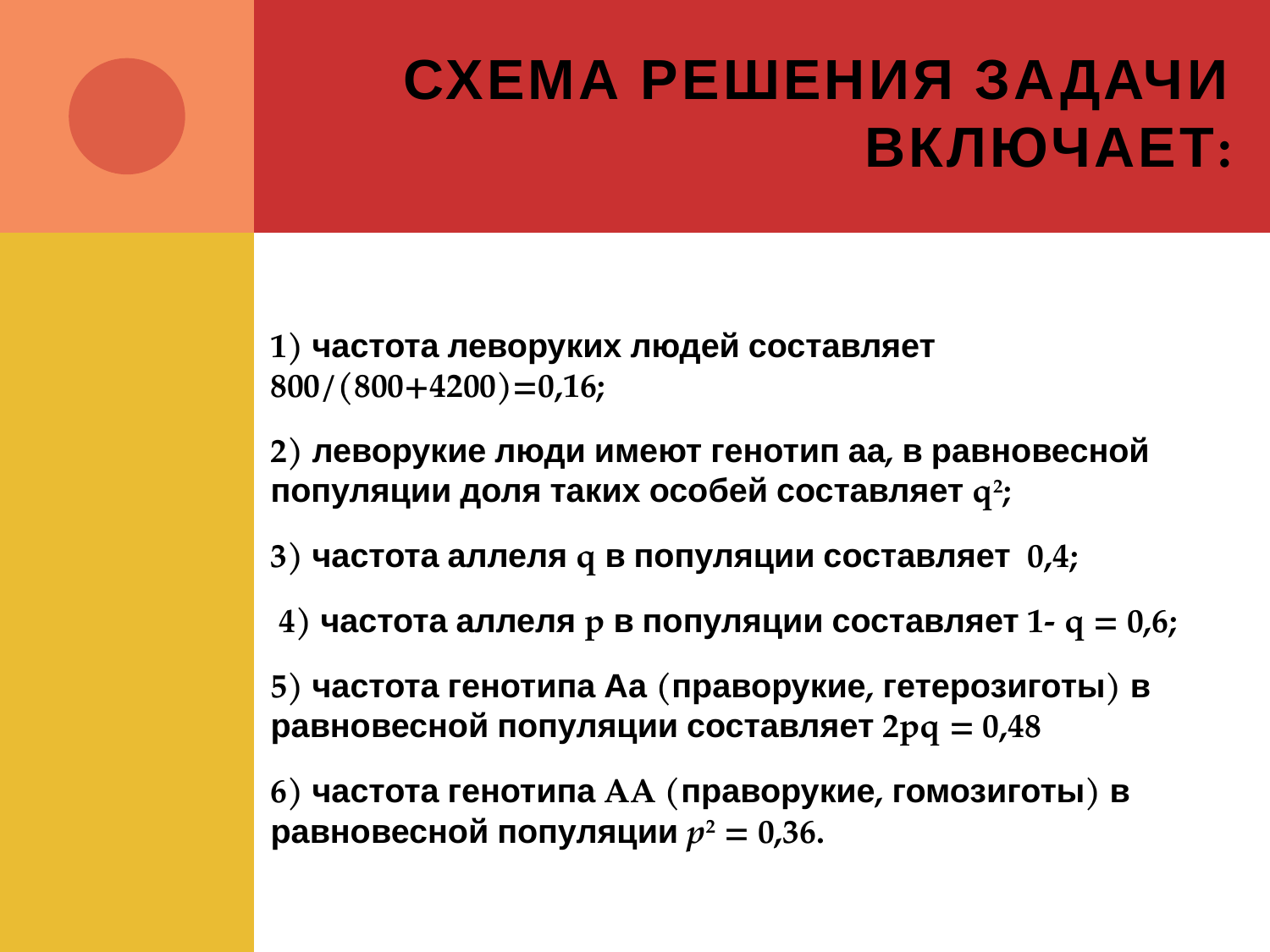

# Схема решения задачи включает:
1) частота леворуких людей составляет 800/(800+4200)=0,16;
2) леворукие люди имеют генотип аа, в равновесной популяции доля таких особей составляет q2;
3) частота аллеля q в популяции составляет  0,4;
 4) частота аллеля p в популяции составляет 1- q = 0,6;
5) частота генотипа Аа (праворукие, гетерозиготы) в равновесной популяции составляет 2pq = 0,48
6) частота генотипа AA (праворукие, гомозиготы) в равновесной популяции p2 = 0,36.